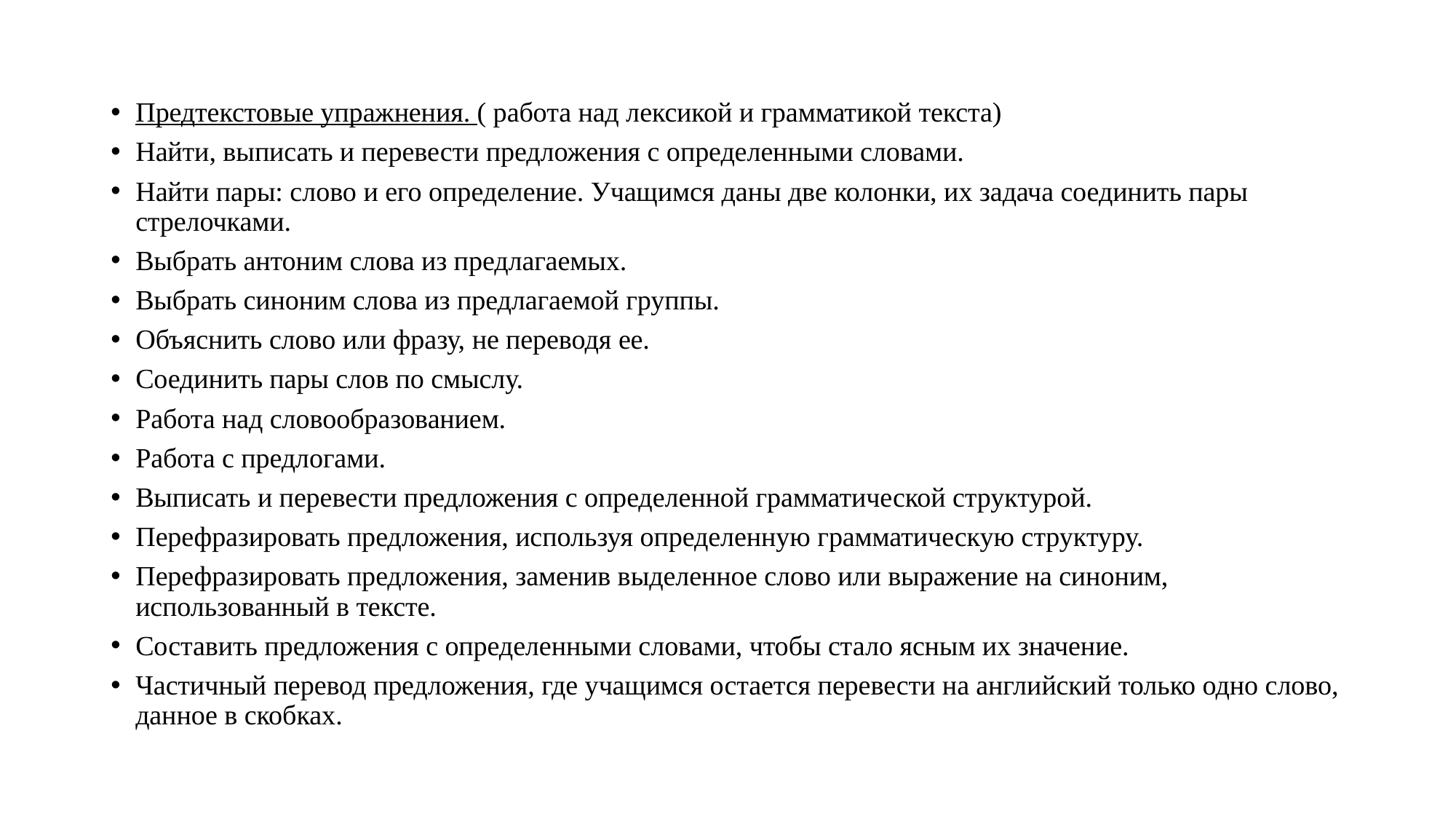

#
Предтекстовые упражнения. ( работа над лексикой и грамматикой текста)
Найти, выписать и перевести предложения с определенными словами.
Найти пары: слово и его определение. Учащимся даны две колонки, их задача соединить пары стрелочками.
Выбрать антоним слова из предлагаемых.
Выбрать синоним слова из предлагаемой группы.
Объяснить слово или фразу, не переводя ее.
Соединить пары слов по смыслу.
Работа над словообразованием.
Работа с предлогами.
Выписать и перевести предложения с определенной грамматической структурой.
Перефразировать предложения, используя определенную грамматическую структуру.
Перефразировать предложения, заменив выделенное слово или выражение на синоним, использованный в тексте.
Составить предложения с определенными словами, чтобы стало ясным их значение.
Частичный перевод предложения, где учащимся остается перевести на английский только одно слово, данное в скобках.